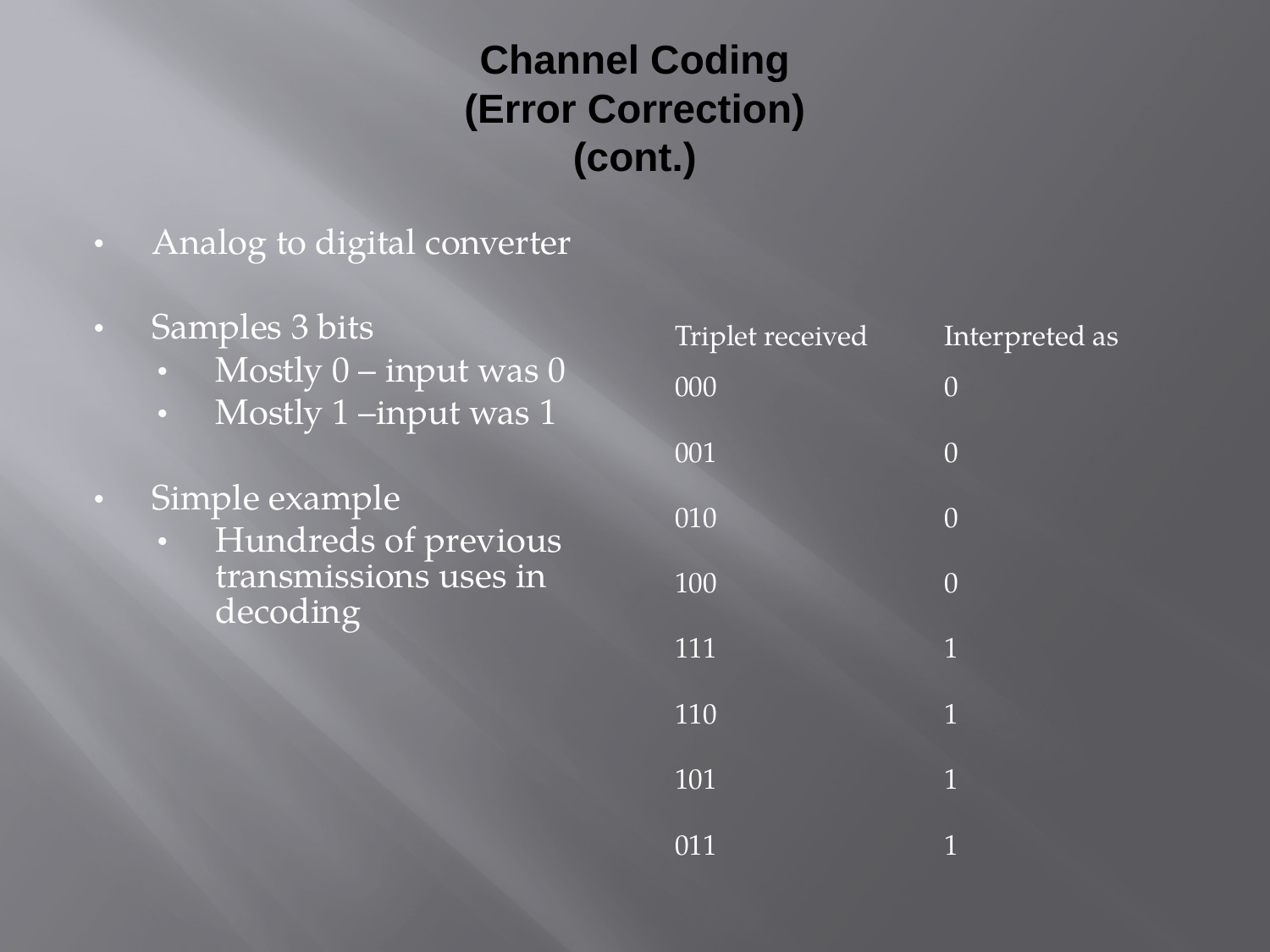

# Channel Coding (Error Correction) (cont.)
Analog to digital converter

Samples 3 bits
Mostly 0 – input was 0
Mostly 1 –input was 1

Simple example
Hundreds of previous transmissions uses in decoding

| Triplet received | Interpreted as |
| --- | --- |
| 000 | 0 |
| 001 | 0 |
| 010 | 0 |
| 100 | 0 |
| 111 | 1 |
| 110 | 1 |
| 101 | 1 |
| 011 | 1 |